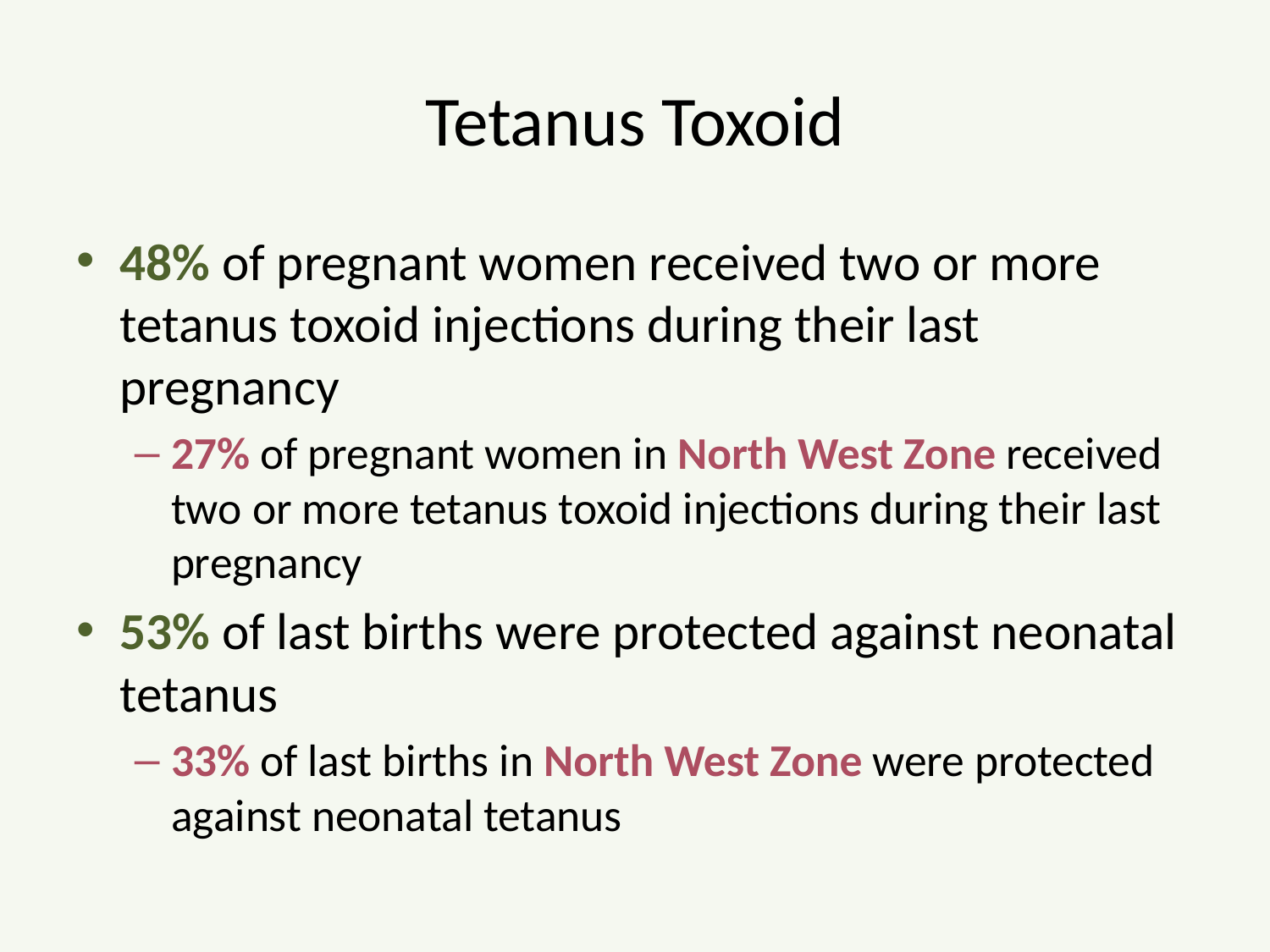

# Tetanus Toxoid
48% of pregnant women received two or more tetanus toxoid injections during their last pregnancy
27% of pregnant women in North West Zone received two or more tetanus toxoid injections during their last pregnancy
53% of last births were protected against neonatal tetanus
33% of last births in North West Zone were protected against neonatal tetanus